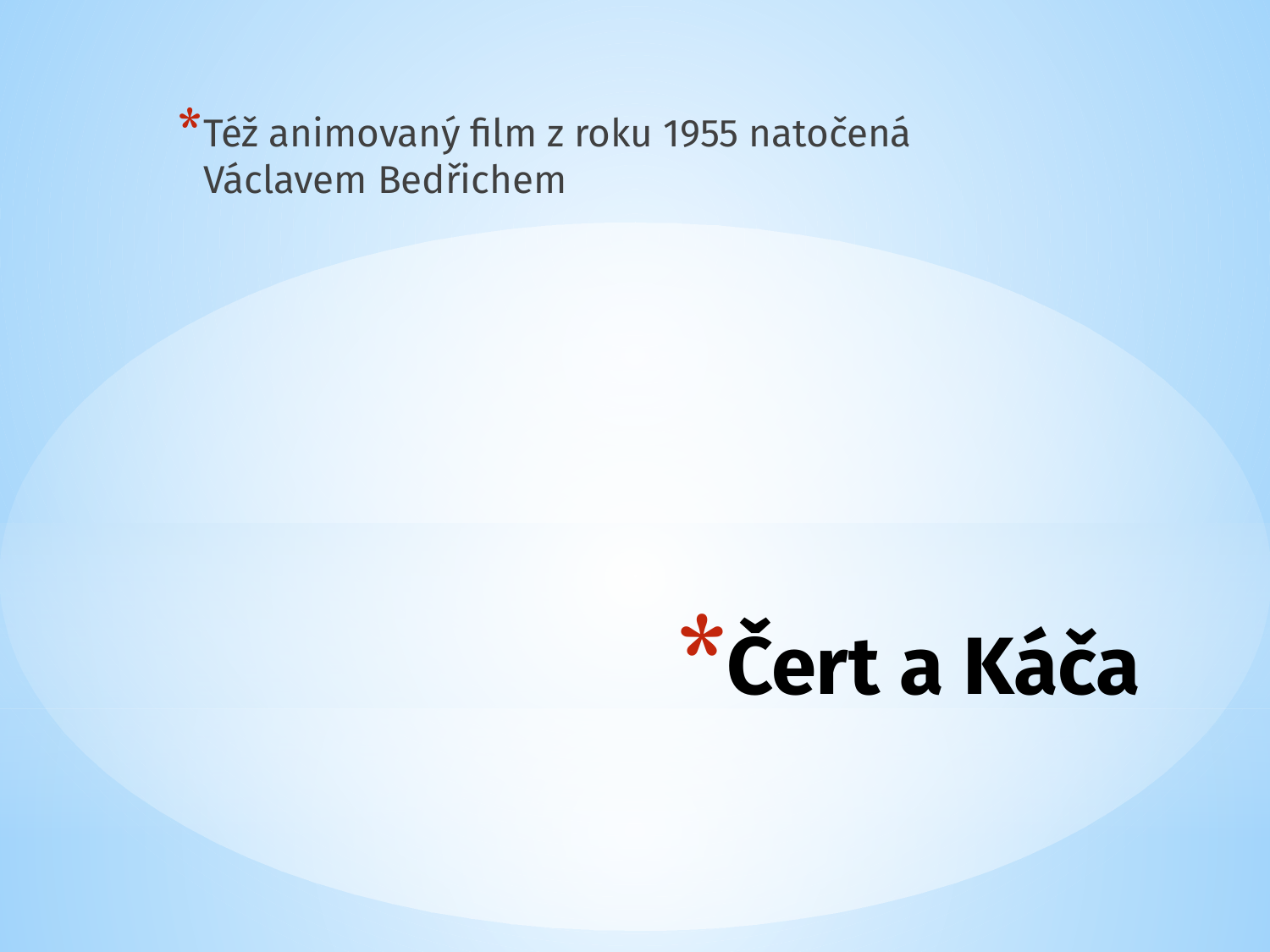

Též animovaný film z roku 1955 natočená Václavem Bedřichem
# Čert a Káča